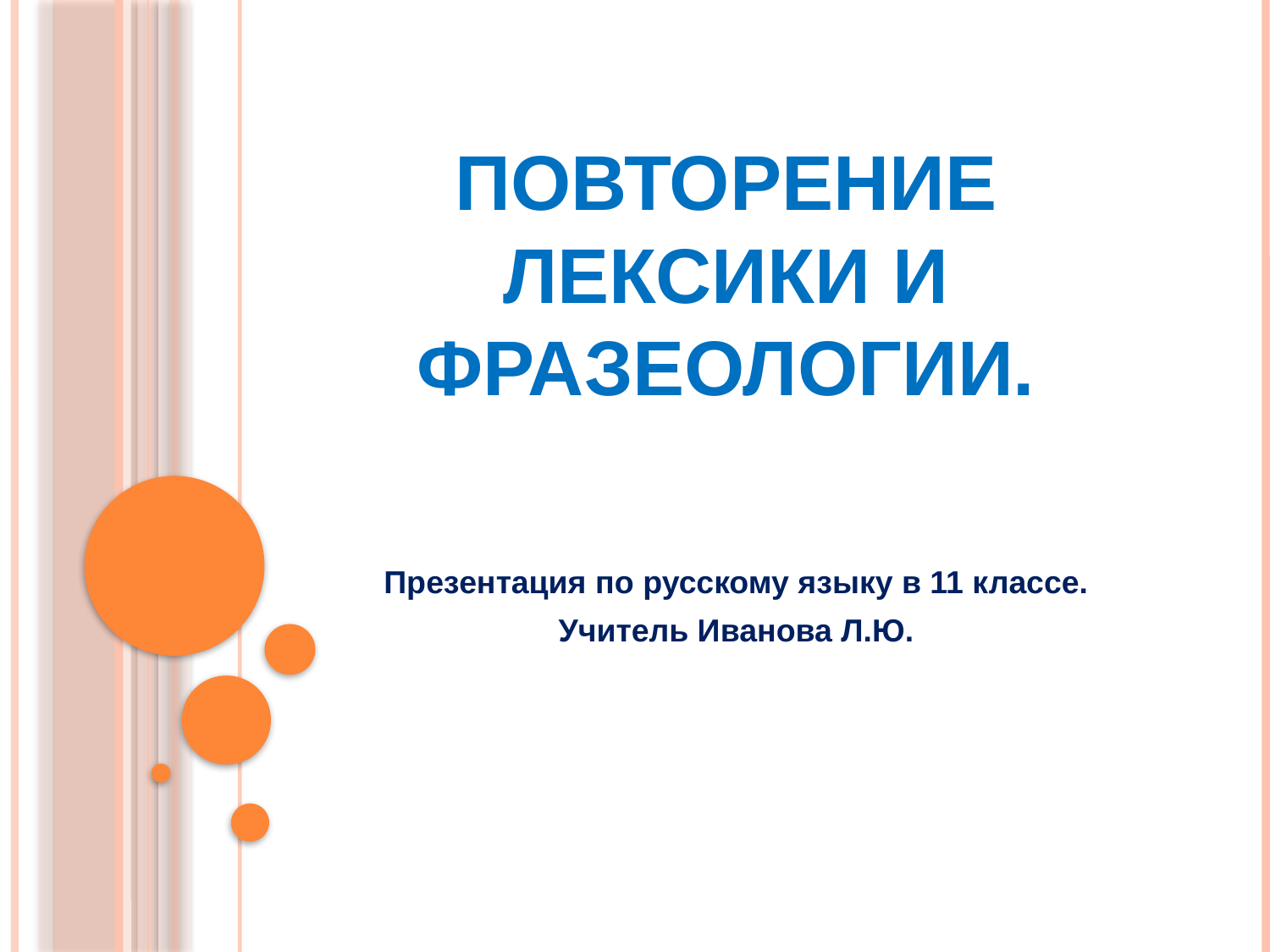

# Повторение лексики и фразеологии.
Презентация по русскому языку в 11 классе.
Учитель Иванова Л.Ю.